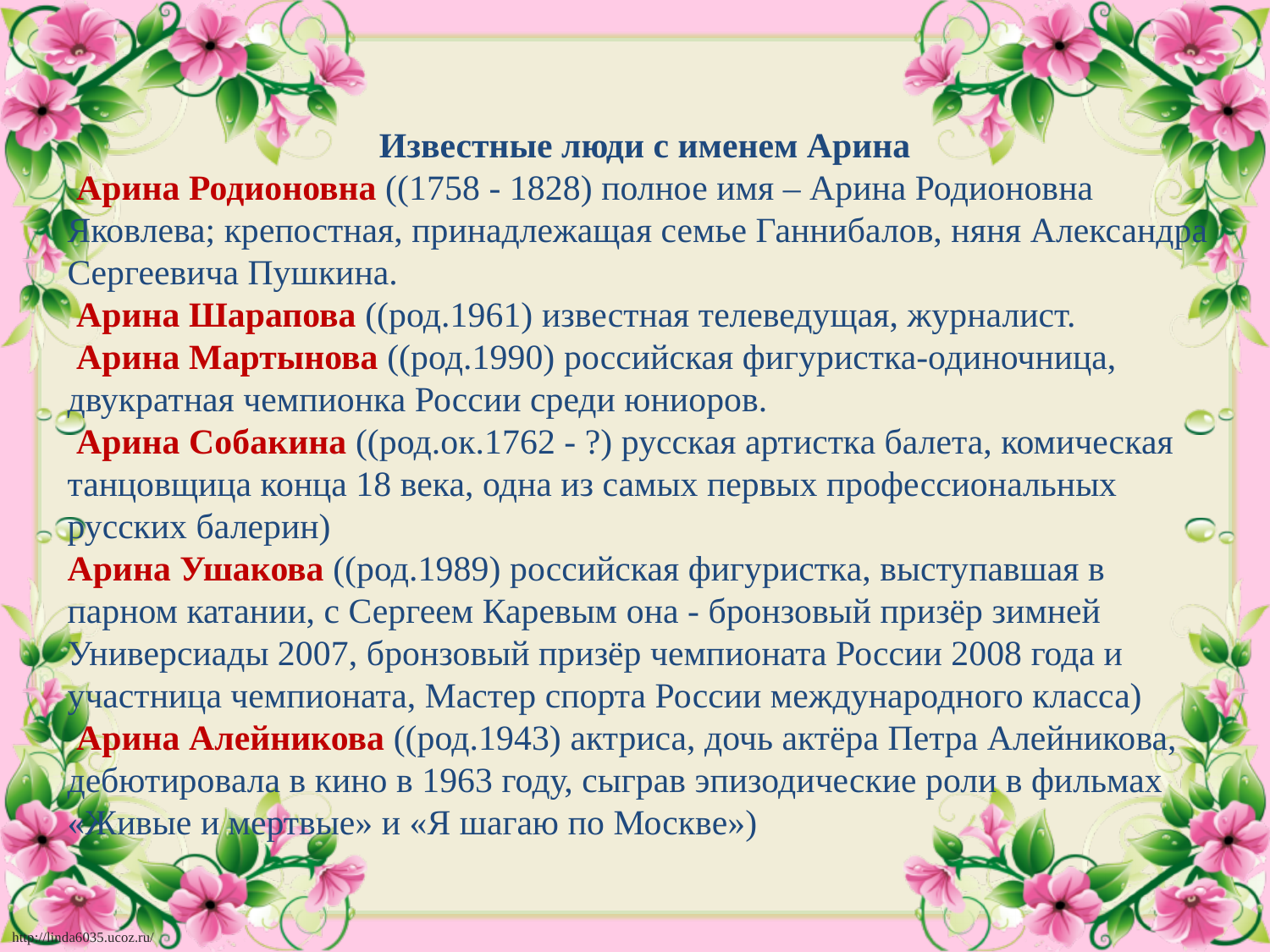

Известные люди с именем Арина
 Арина Родионовна ((1758 - 1828) полное имя – Арина Родионовна Яковлева; крепостная, принадлежащая семье Ганнибалов, няня Александра Сергеевича Пушкина.
 Арина Шарапова ((род.1961) известная телеведущая, журналист.
 Арина Мартынова ((род.1990) российская фигуристка-одиночница, двукратная чемпионка России среди юниоров.
 Арина Собакина ((род.ок.1762 - ?) русская артистка балета, комическая танцовщица конца 18 века, одна из самых первых профессиональных русских балерин)
Арина Ушакова ((род.1989) российская фигуристка, выступавшая в парном катании, с Сергеем Каревым она - бронзовый призёр зимней Универсиады 2007, бронзовый призёр чемпионата России 2008 года и участница чемпионата, Мастер спорта России международного класса)
 Арина Алейникова ((род.1943) актриса, дочь актёра Петра Алейникова, дебютировала в кино в 1963 году, сыграв эпизодические роли в фильмах «Живые и мертвые» и «Я шагаю по Москве»)